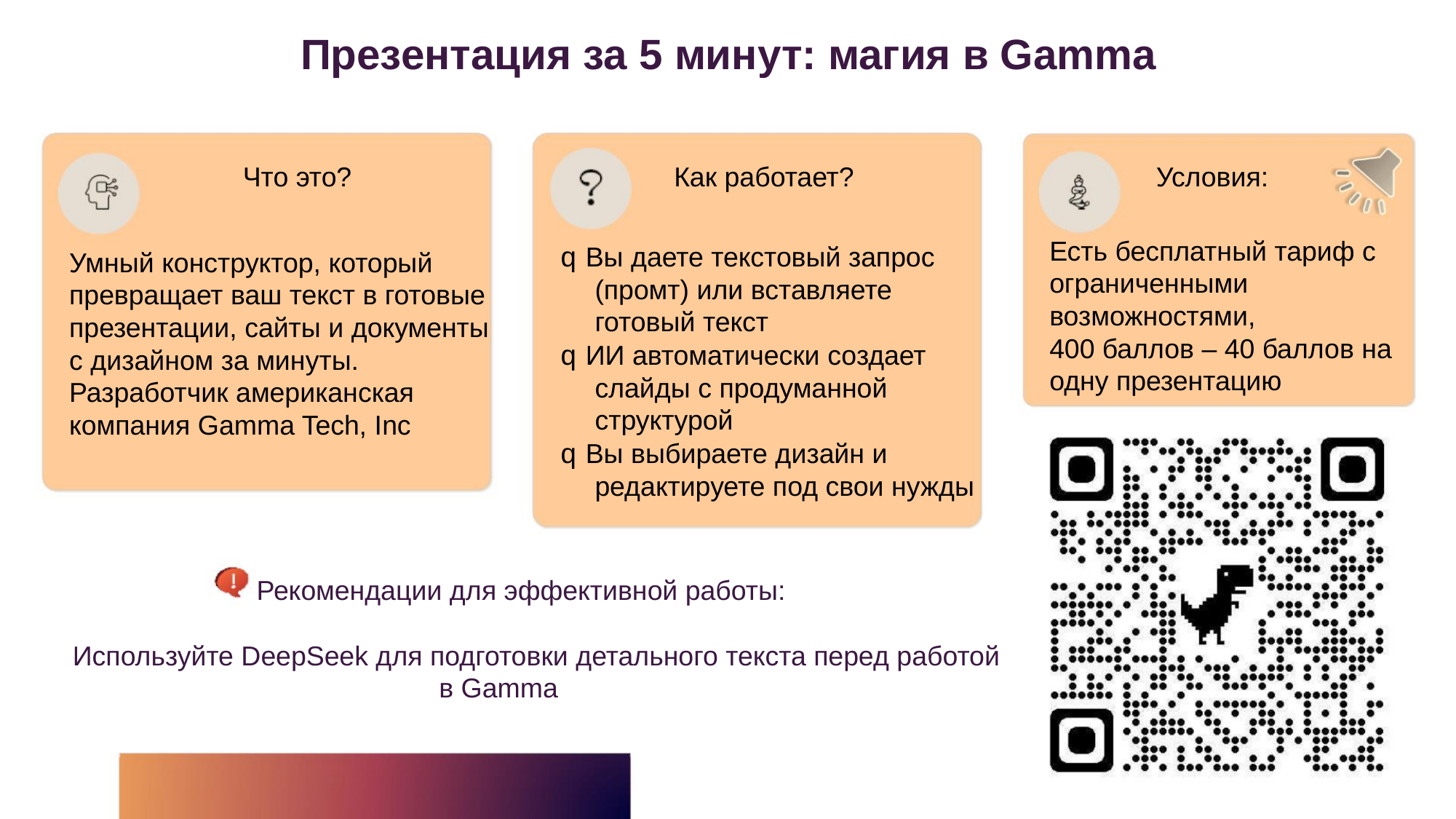

Презентация за 5 минут: магия в Gamma
Что это?
Как работает?
Условия:
Есть бесплатный тариф с
ограниченными
возможностями,
400 баллов – 40 баллов на
одну презентацию
q Вы даете текстовый запрос
(промт) или вставляете
готовый текст
q ИИ автоматически создает
слайды с продуманной
структурой
Умный конструктор, который
превращает ваш текст в готовые
презентации, сайты и документы
с дизайном за минуты.
Разработчик американская
компания Gamma Tech, Inc
q Вы выбираете дизайн и
редактируете под свои нужды
Рекомендации для эффективной работы:
Используйте DeepSeek для подготовки детального текста перед работой
в Gamma